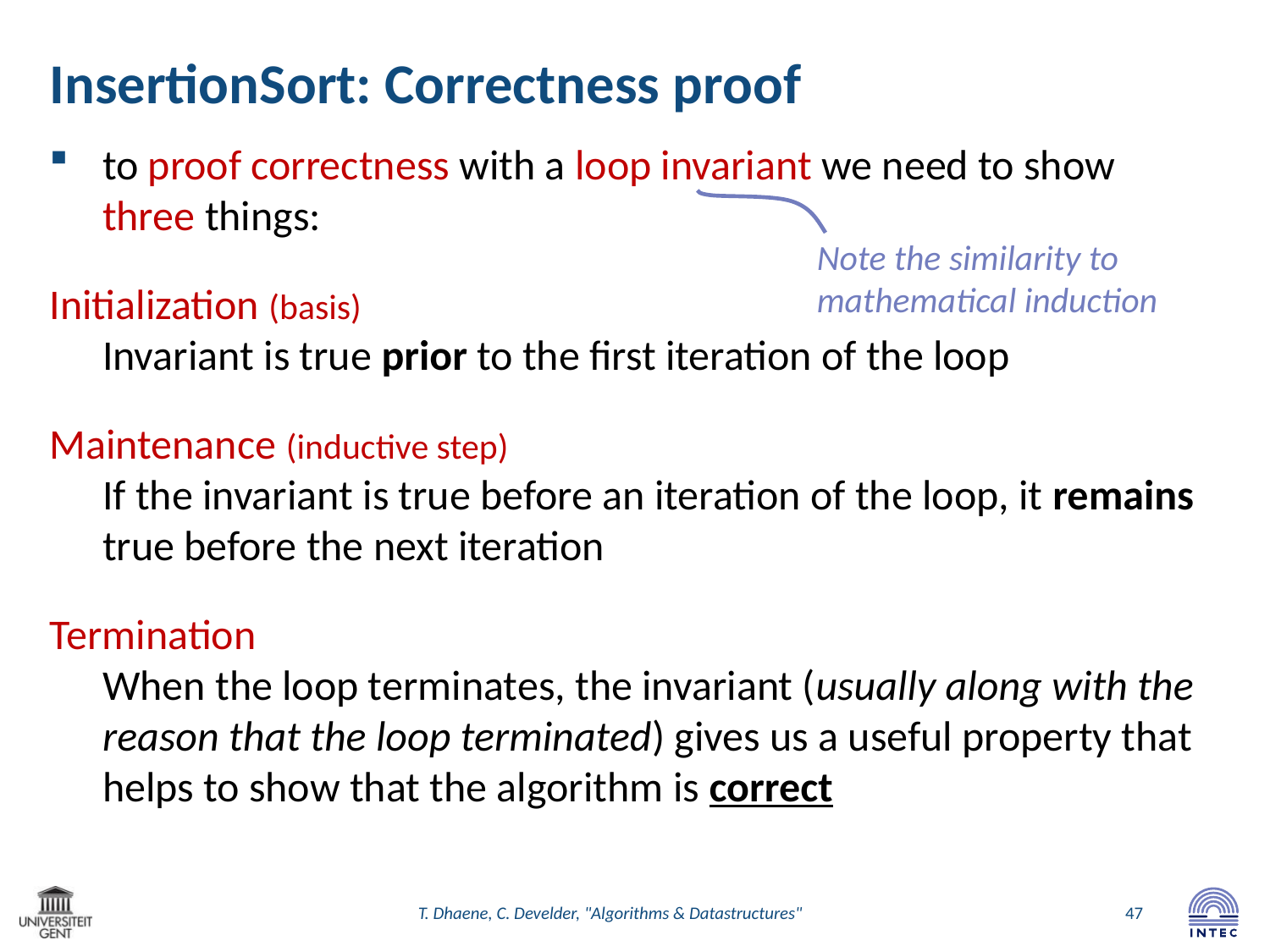

# InsertionSort: Correctness proof
to proof correctness with a loop invariant we need to show  three things:

Initialization (basis)
Invariant is true prior to the first iteration of the loop

Maintenance (inductive step)
If the invariant is true before an iteration of the loop, it remains true before the next iteration

Termination
When the loop terminates, the invariant (usually along with the reason that the loop terminated) gives us a useful property that helps to show that the algorithm is correct

Note the similarity to mathematical induction
T. Dhaene, C. Develder, "Algorithms & Datastructures"
47